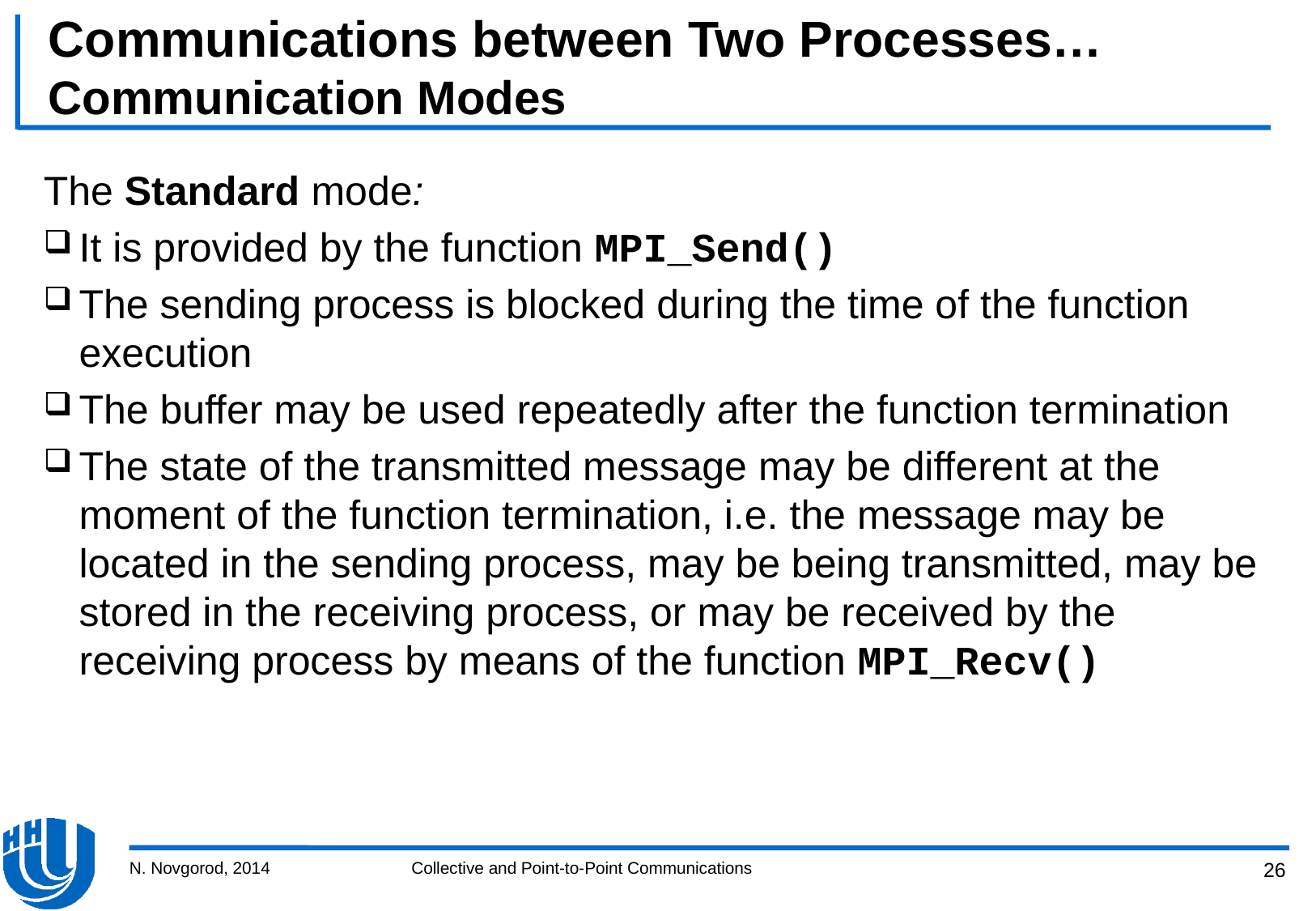

# Communications between Two Processes… Communication Modes
The Standard mode:
It is provided by the function MPI_Send()
The sending process is blocked during the time of the function execution
The buffer may be used repeatedly after the function termination
The state of the transmitted message may be different at the moment of the function termination, i.e. the message may be located in the sending process, may be being transmitted, may be stored in the receiving process, or may be received by the receiving process by means of the function MPI_Recv()
N. Novgorod, 2014
Collective and Point-to-Point Communications
26